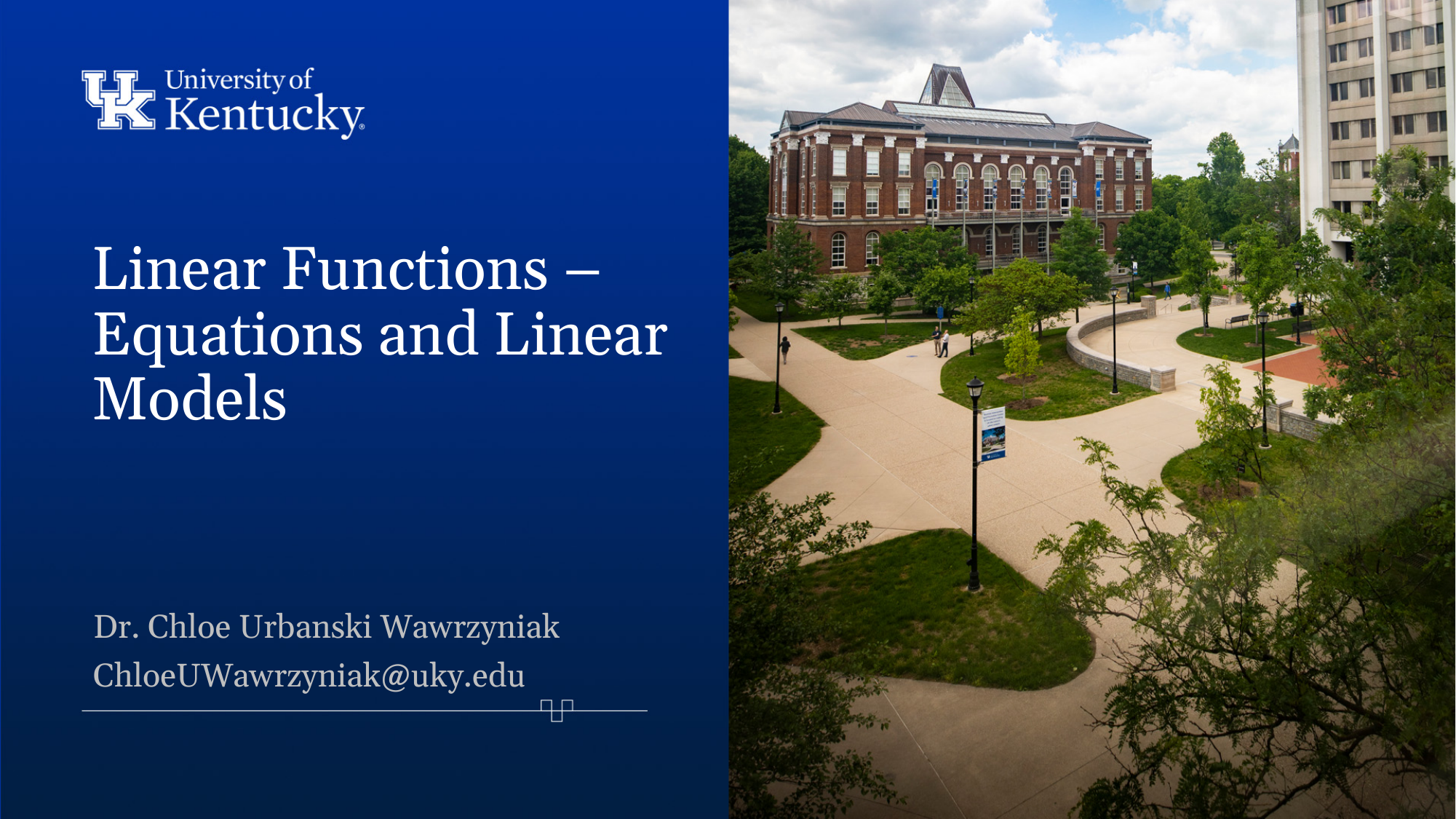

# Linear Functions – Equations and Linear Models
Dr. Chloe Urbanski Wawrzyniak
ChloeUWawrzyniak@uky.edu